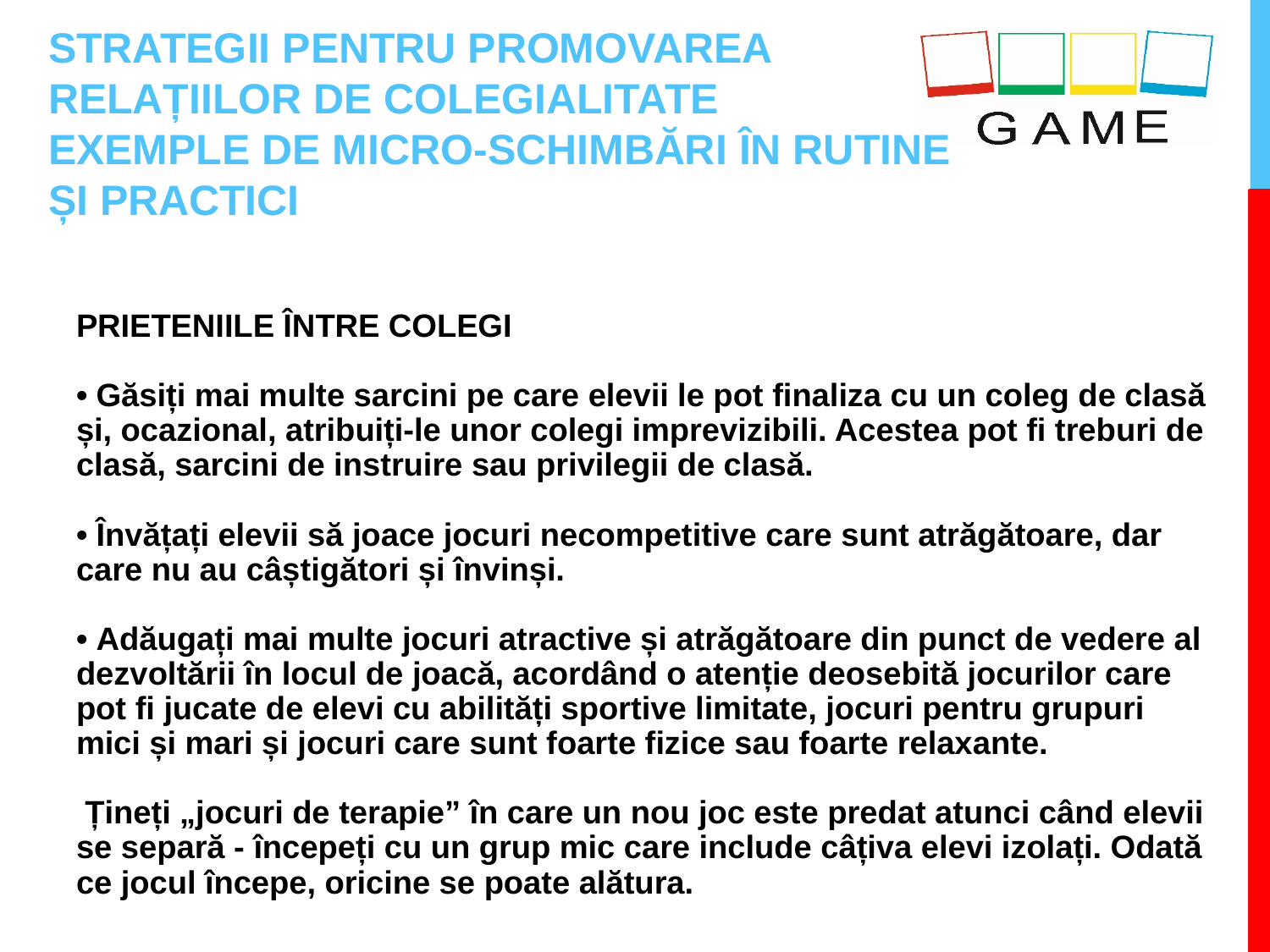

# STRATEGII PENTRU PROMOVAREA RELAȚIILOR DE COLEGIALITATE EXEMPLE DE MICRO-SCHIMBĂRI ÎN RUTINE ȘI PRACTICI
PRIETENIILE ÎNTRE COLEGI

• Găsiți mai multe sarcini pe care elevii le pot finaliza cu un coleg de clasă și, ocazional, atribuiți-le unor colegi imprevizibili. Acestea pot fi treburi de clasă, sarcini de instruire sau privilegii de clasă.

• Învățați elevii să joace jocuri necompetitive care sunt atrăgătoare, dar care nu au câștigători și învinși.

• Adăugați mai multe jocuri atractive și atrăgătoare din punct de vedere al dezvoltării în locul de joacă, acordând o atenție deosebită jocurilor care pot fi jucate de elevi cu abilități sportive limitate, jocuri pentru grupuri mici și mari și jocuri care sunt foarte fizice sau foarte relaxante.

 Țineți „jocuri de terapie” în care un nou joc este predat atunci când elevii se separă - începeți cu un grup mic care include câțiva elevi izolați. Odată ce jocul începe, oricine se poate alătura.